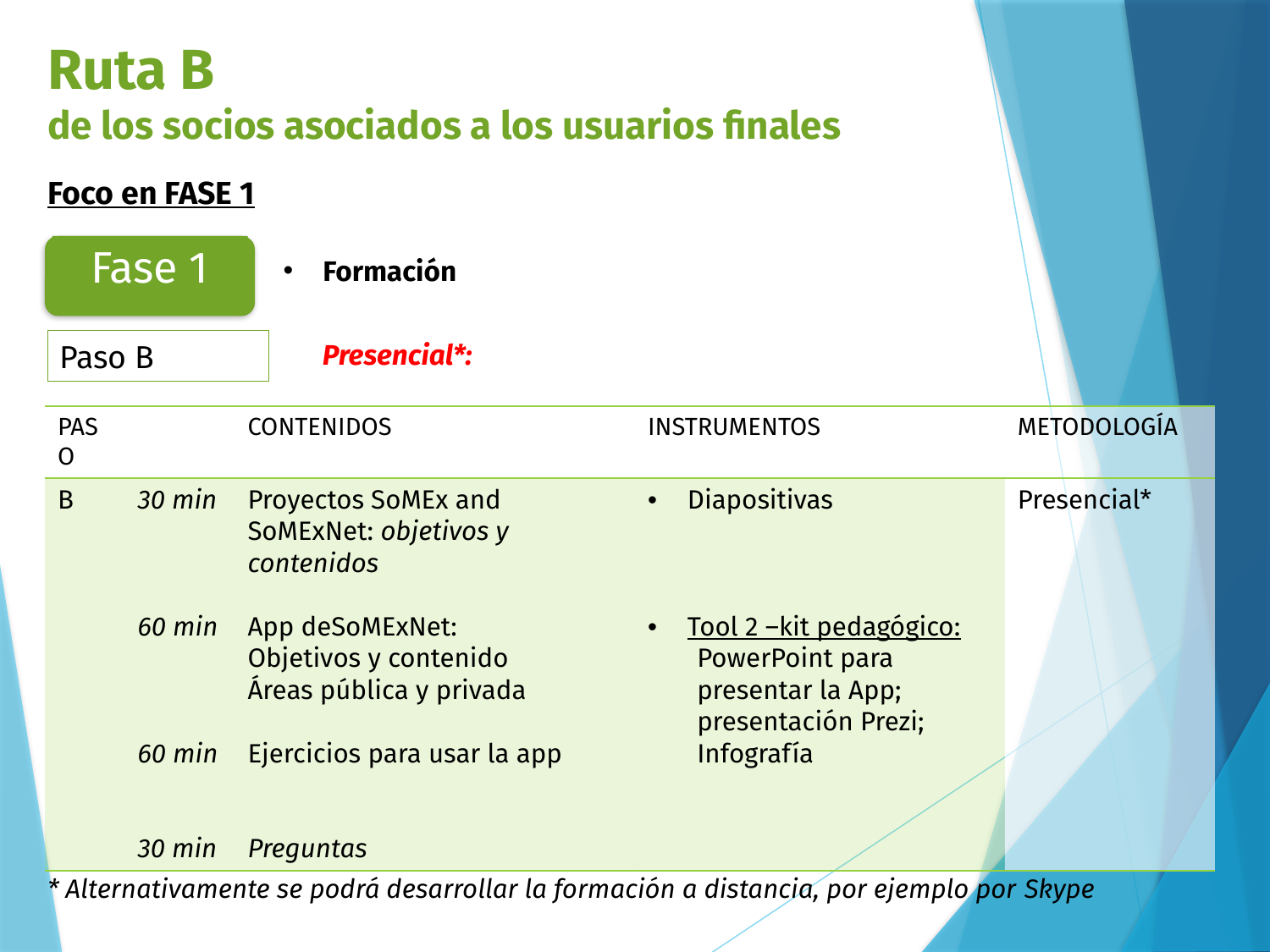

# Ruta B de los socios asociados a los usuarios finales
Foco en FASE 1

Formación

Fase 1
Paso B
Presencial*:
| PASO |  | CONTENIDOS | INSTRUMENTOS | METODOLOGÍA |
| --- | --- | --- | --- | --- |
| B | 30 min 60 min 60 min 30 min | Proyectos SoMEx and SoMExNet: objetivos y contenidos App deSoMExNet: Objetivos y contenido Áreas pública y privada Ejercicios para usar la app Preguntas | Diapositivas Tool 2 –kit pedagógico: PowerPoint para presentar la App; presentación Prezi; Infografía | Presencial\* |
* Alternativamente se podrá desarrollar la formación a distancia, por ejemplo por Skype